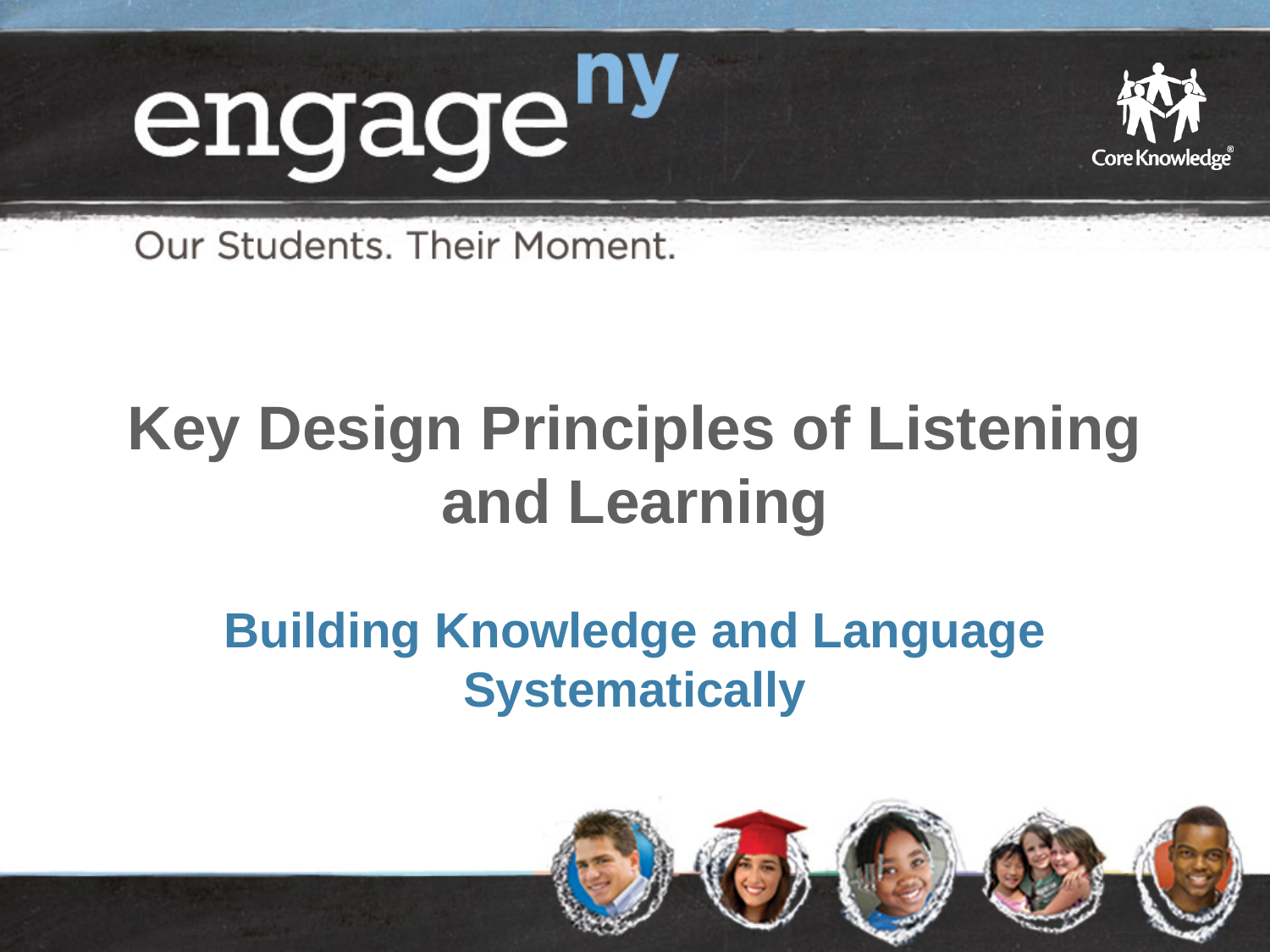

# Key Design Principles of Listening and Learning
Building Knowledge and Language Systematically